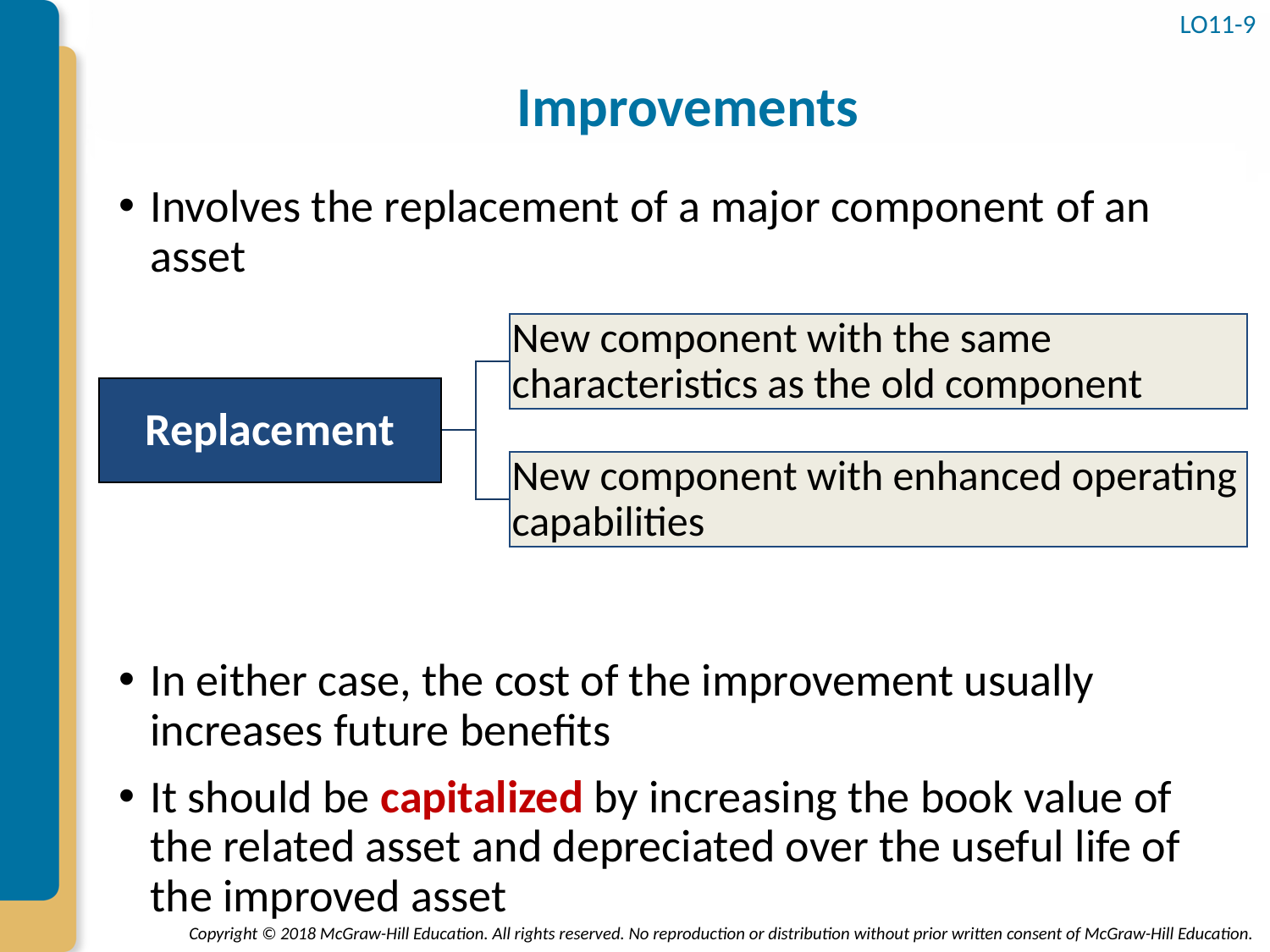

# Improvements
LO11-9
Involves the replacement of a major component of an asset

In either case, the cost of the improvement usually increases future benefits
It should be capitalized by increasing the book value of the related asset and depreciated over the useful life of the improved asset
Replacement
New component with the same characteristics as the old component
New component with enhanced operating capabilities